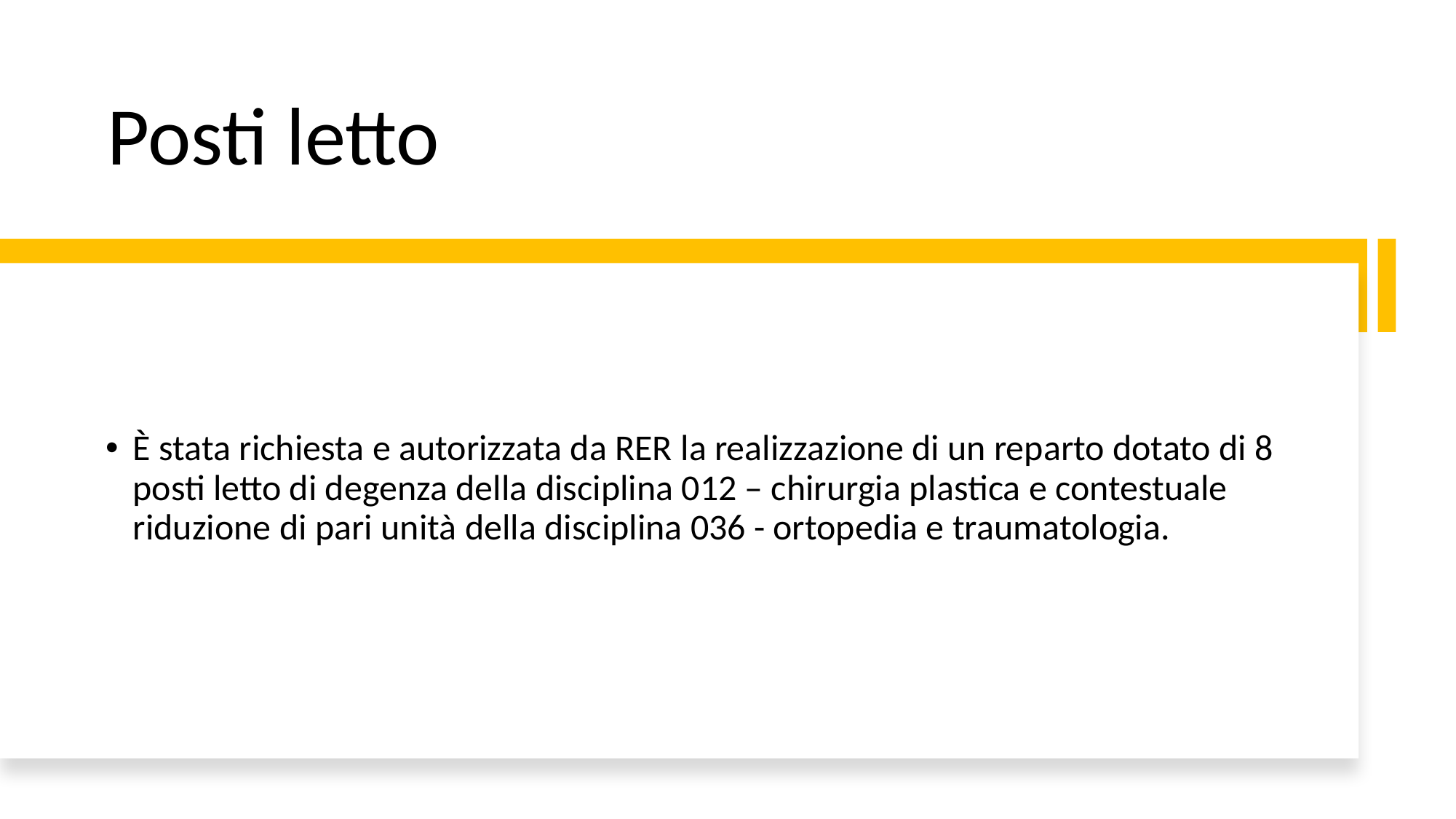

# Posti letto

È stata richiesta e autorizzata da RER la realizzazione di un reparto dotato di 8 posti letto di degenza della disciplina 012 – chirurgia plastica e contestuale riduzione di pari unità della disciplina 036 - ortopedia e traumatologia.